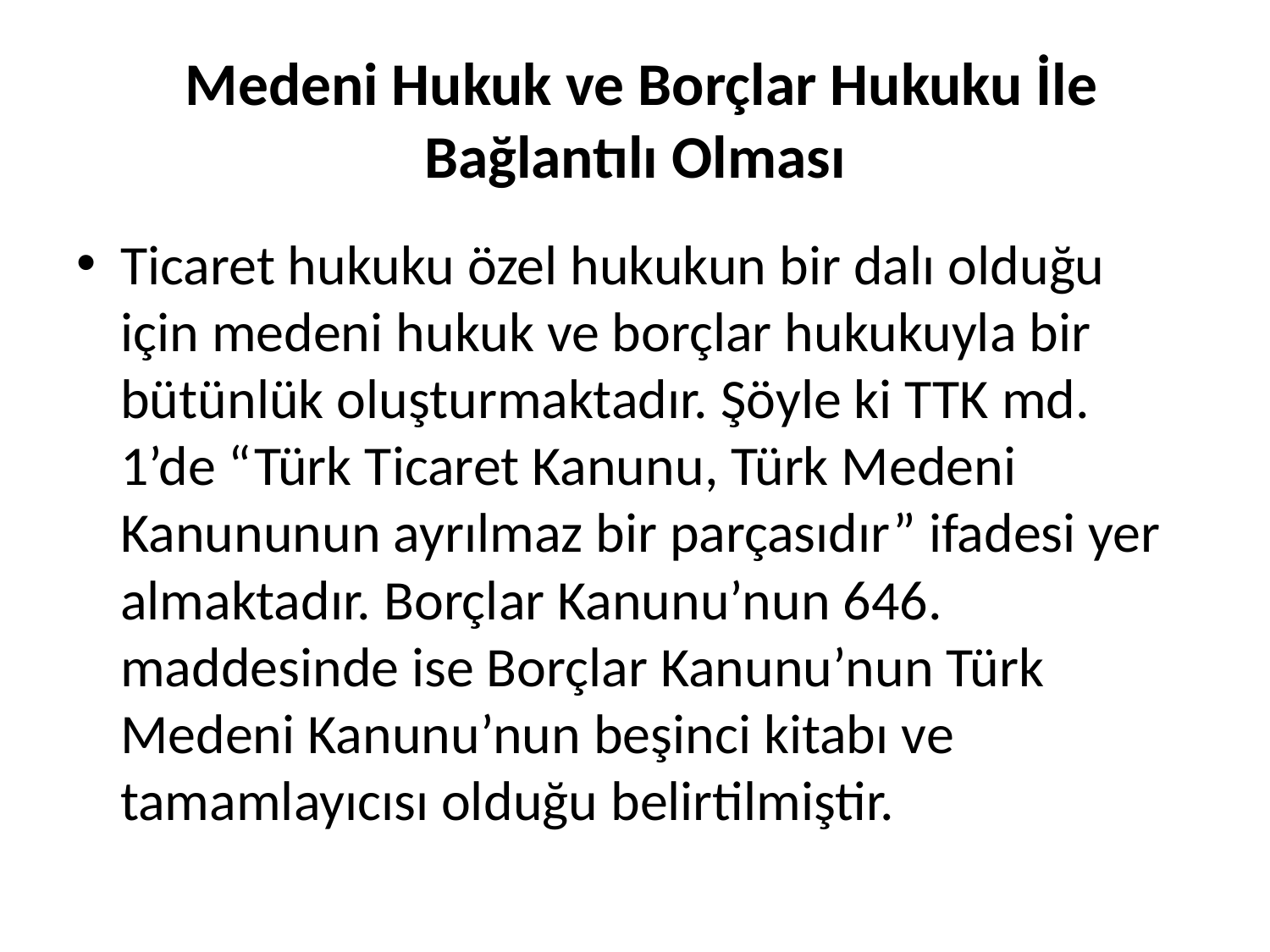

# Medeni Hukuk ve Borçlar Hukuku İle Bağlantılı Olması
Ticaret hukuku özel hukukun bir dalı olduğu için medeni hukuk ve borçlar hukukuyla bir bütünlük oluşturmaktadır. Şöyle ki TTK md. 1’de “Türk Ticaret Kanunu, Türk Medeni Kanununun ayrılmaz bir parçasıdır” ifadesi yer almaktadır. Borçlar Kanunu’nun 646. maddesinde ise Borçlar Kanunu’nun Türk Medeni Kanunu’nun beşinci kitabı ve tamamlayıcısı olduğu belirtilmiştir.